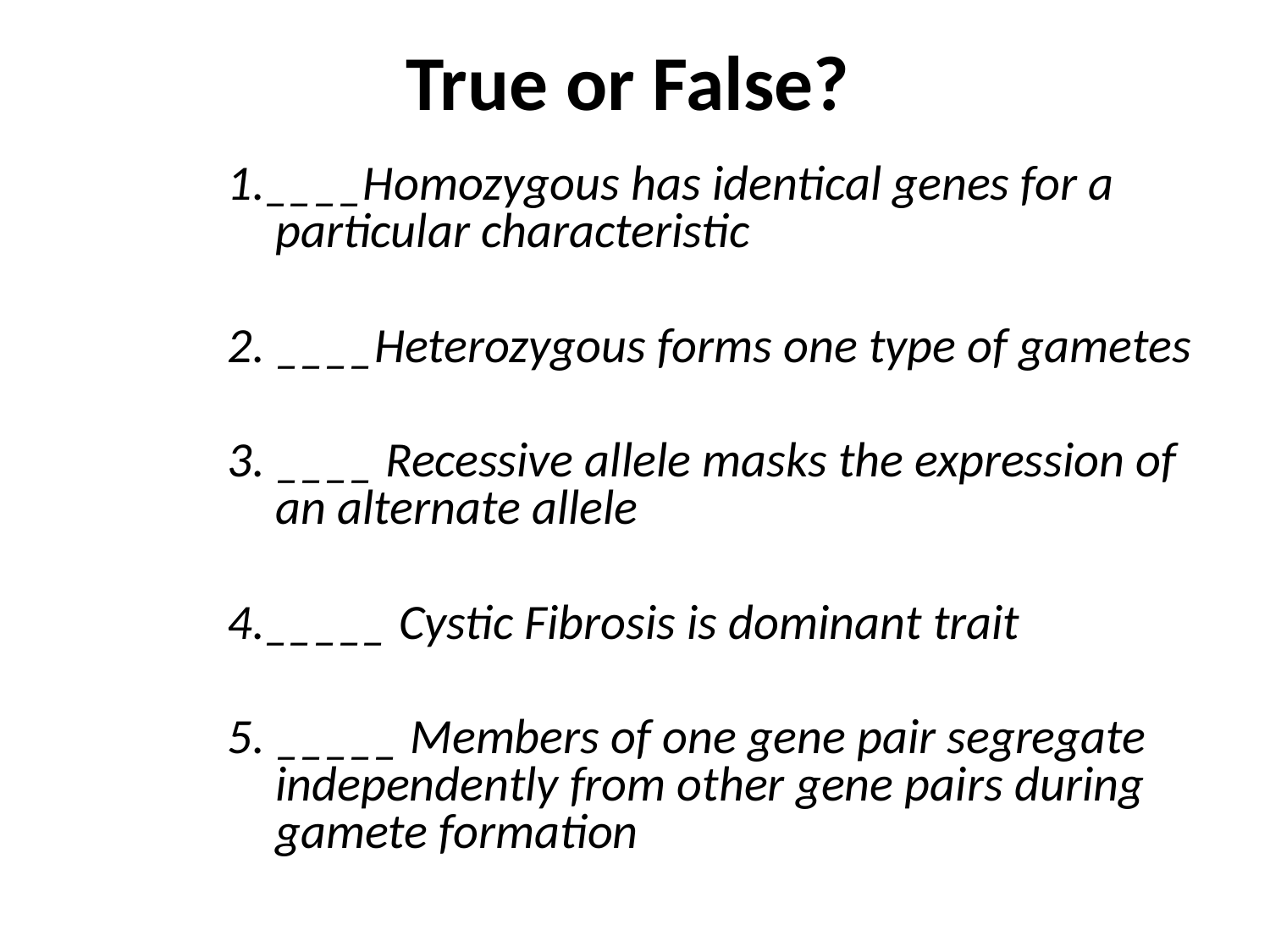

# True or False?
1.____Homozygous has identical genes for a particular characteristic

2. ____Heterozygous forms one type of gametes

3. ____ Recessive allele masks the expression of an alternate allele

4._____ Cystic Fibrosis is dominant trait

5. _____ Members of one gene pair segregate independently from other gene pairs during gamete formation